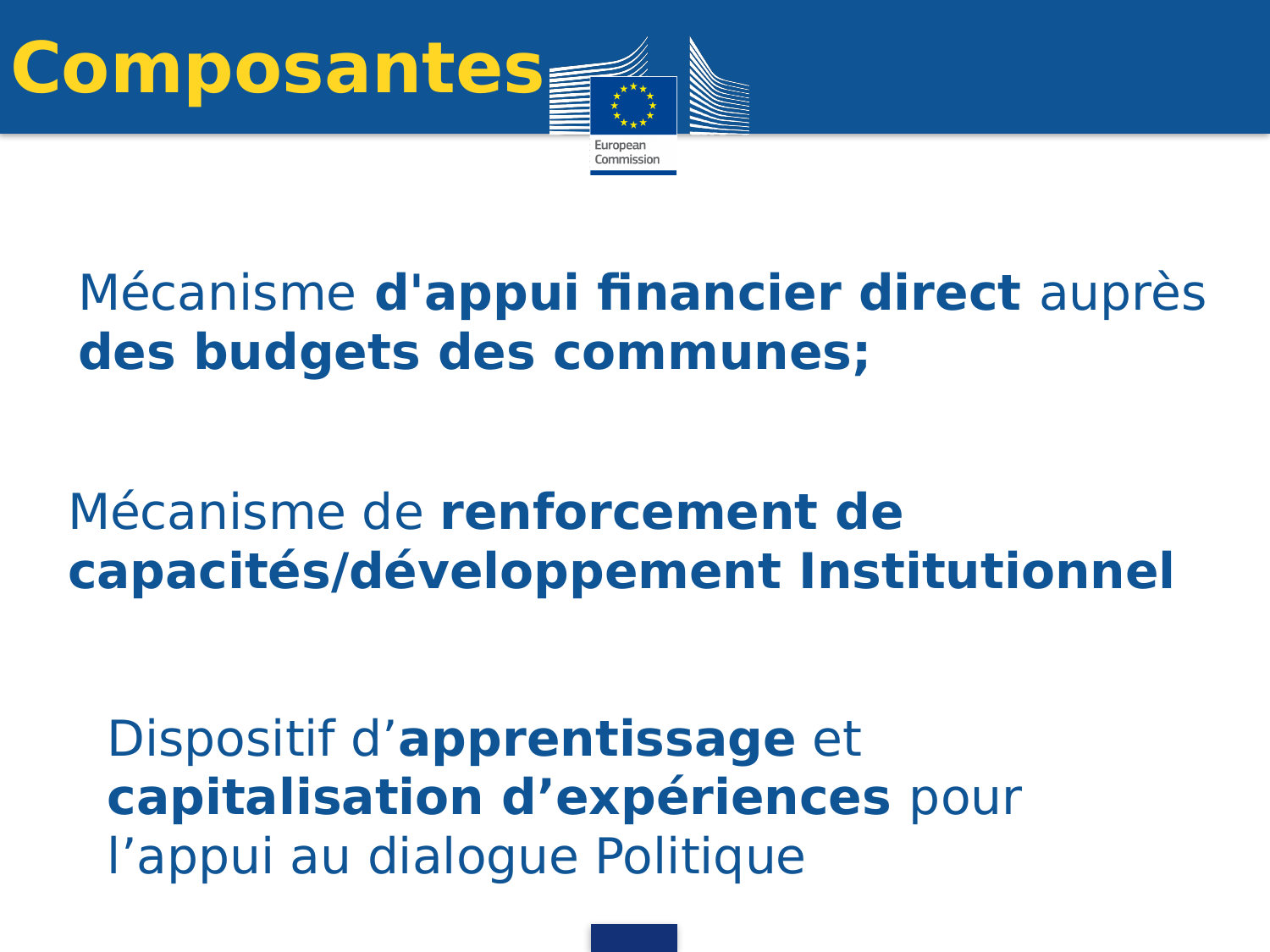

Composantes

Mécanisme d'appui financier direct auprès des budgets des communes;

Mécanisme de renforcement de capacités/développement Institutionnel
Dispositif d’apprentissage et capitalisation d’expériences pour l’appui au dialogue Politique